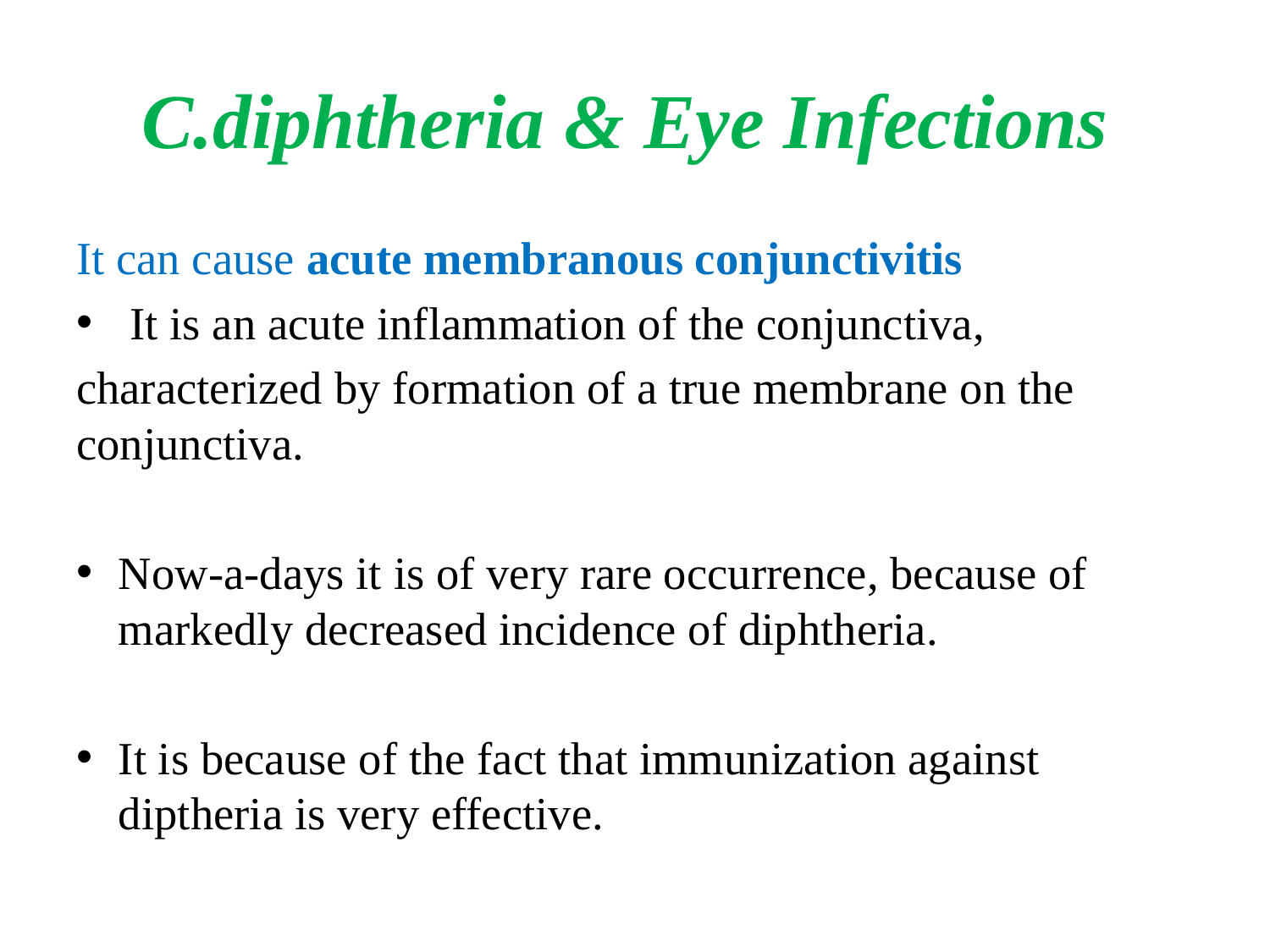

# C.diphtheria & Eye Infections
It can cause acute membranous conjunctivitis
 It is an acute inflammation of the conjunctiva,
characterized by formation of a true membrane on the conjunctiva.

Now-a-days it is of very rare occurrence, because of markedly decreased incidence of diphtheria.

It is because of the fact that immunization against diptheria is very effective.